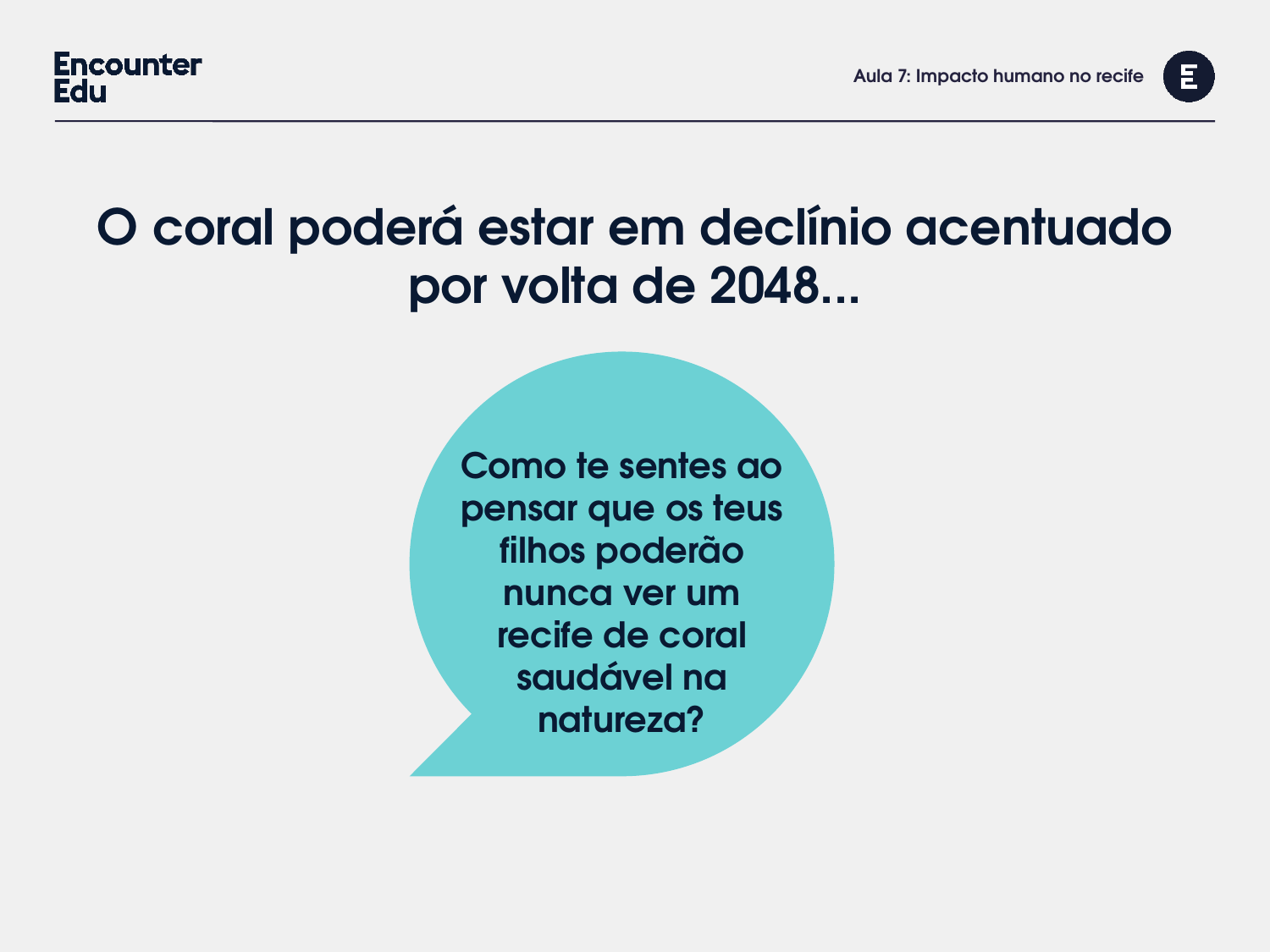

# Aula 7: Impacto humano no recife
O coral poderá estar em declínio acentuado por volta de 2048...

Como te sentes ao pensar que os teus filhos poderão nunca ver um recife de coral saudável na natureza?